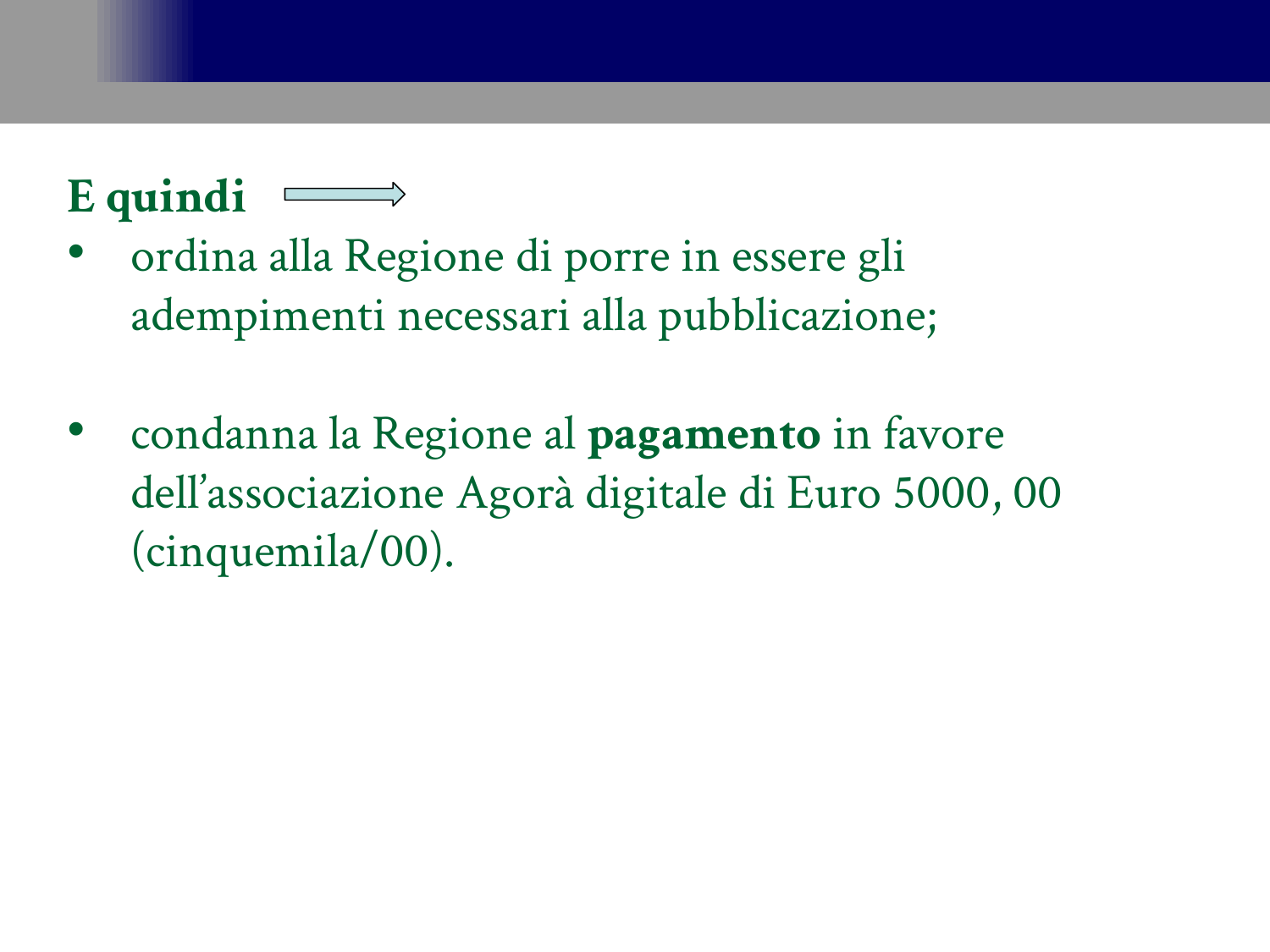

E quindi
ordina alla Regione di porre in essere gli adempimenti necessari alla pubblicazione;

condanna la Regione al pagamento in favore dell’associazione Agorà digitale di Euro 5000, 00 (cinquemila/00).